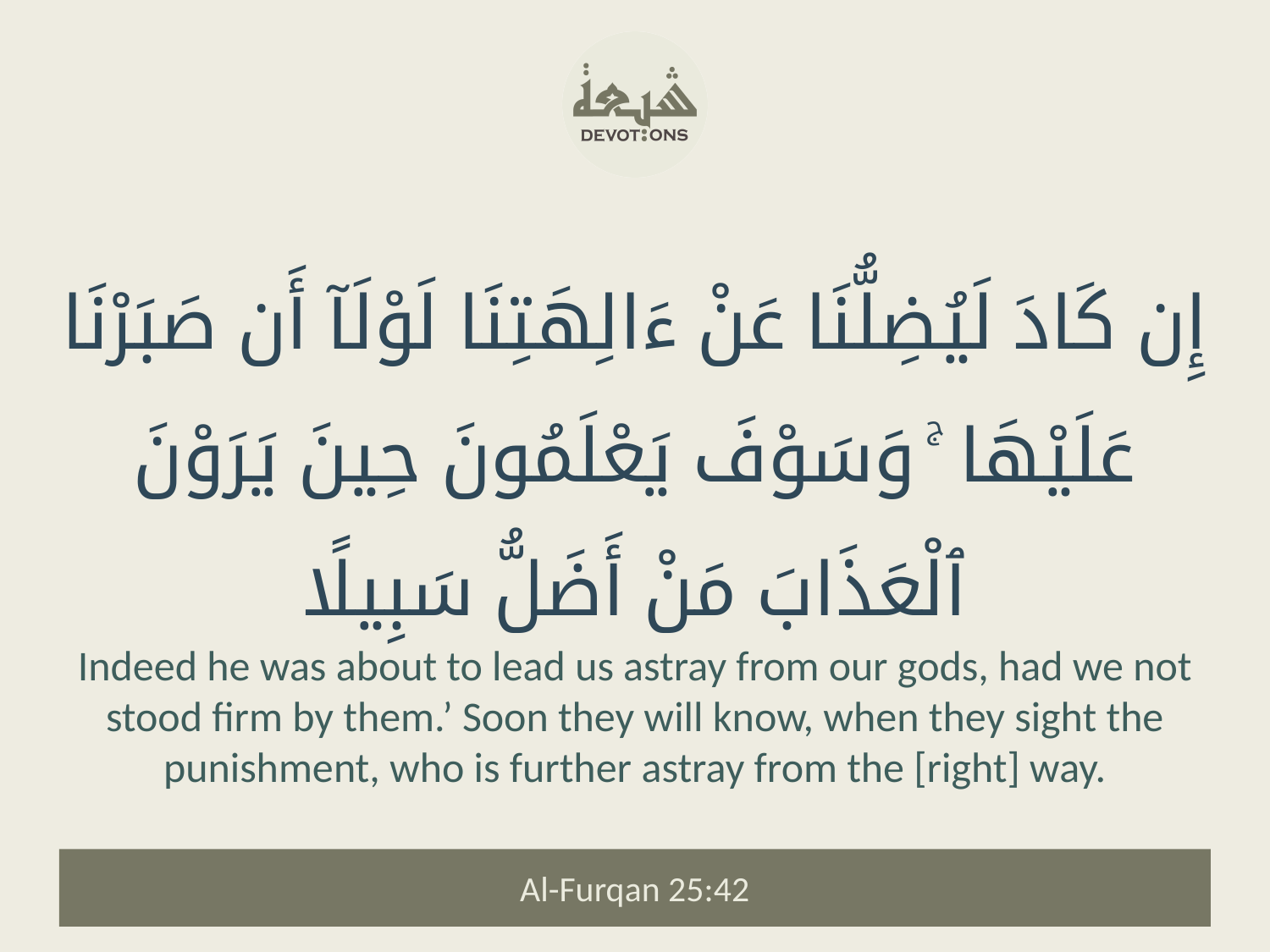

إِن كَادَ لَيُضِلُّنَا عَنْ ءَالِهَتِنَا لَوْلَآ أَن صَبَرْنَا عَلَيْهَا ۚ وَسَوْفَ يَعْلَمُونَ حِينَ يَرَوْنَ ٱلْعَذَابَ مَنْ أَضَلُّ سَبِيلًا
Indeed he was about to lead us astray from our gods, had we not stood firm by them.’ Soon they will know, when they sight the punishment, who is further astray from the [right] way.
Al-Furqan 25:42